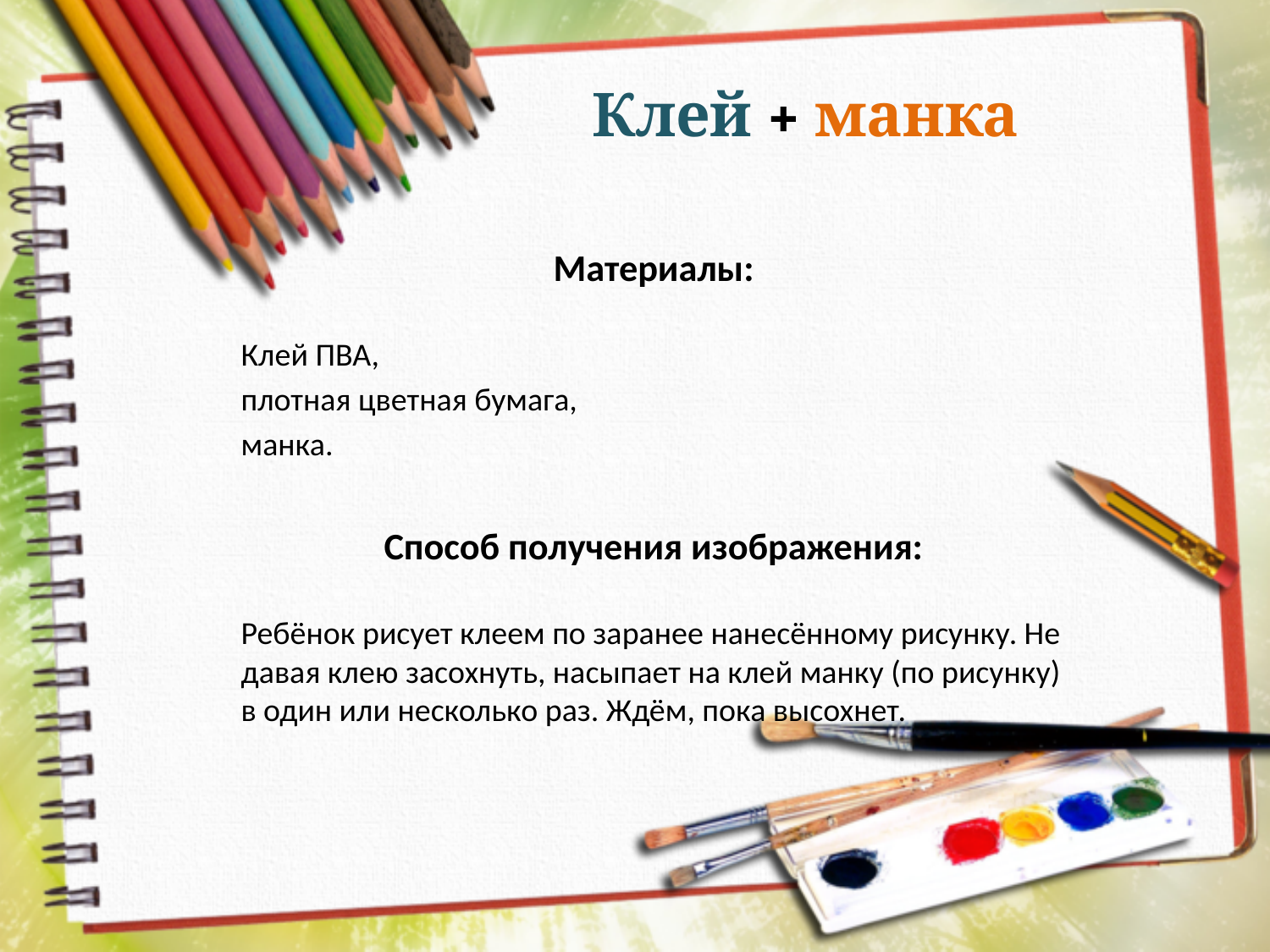

# Клей + манка
Материалы:
Клей ПВА,
плотная цветная бумага,
манка.
Способ получения изображения:
Ребёнок рисует клеем по заранее нанесённому рисунку. Не давая клею засохнуть, насыпает на клей манку (по рисунку) в один или несколько раз. Ждём, пока высохнет.